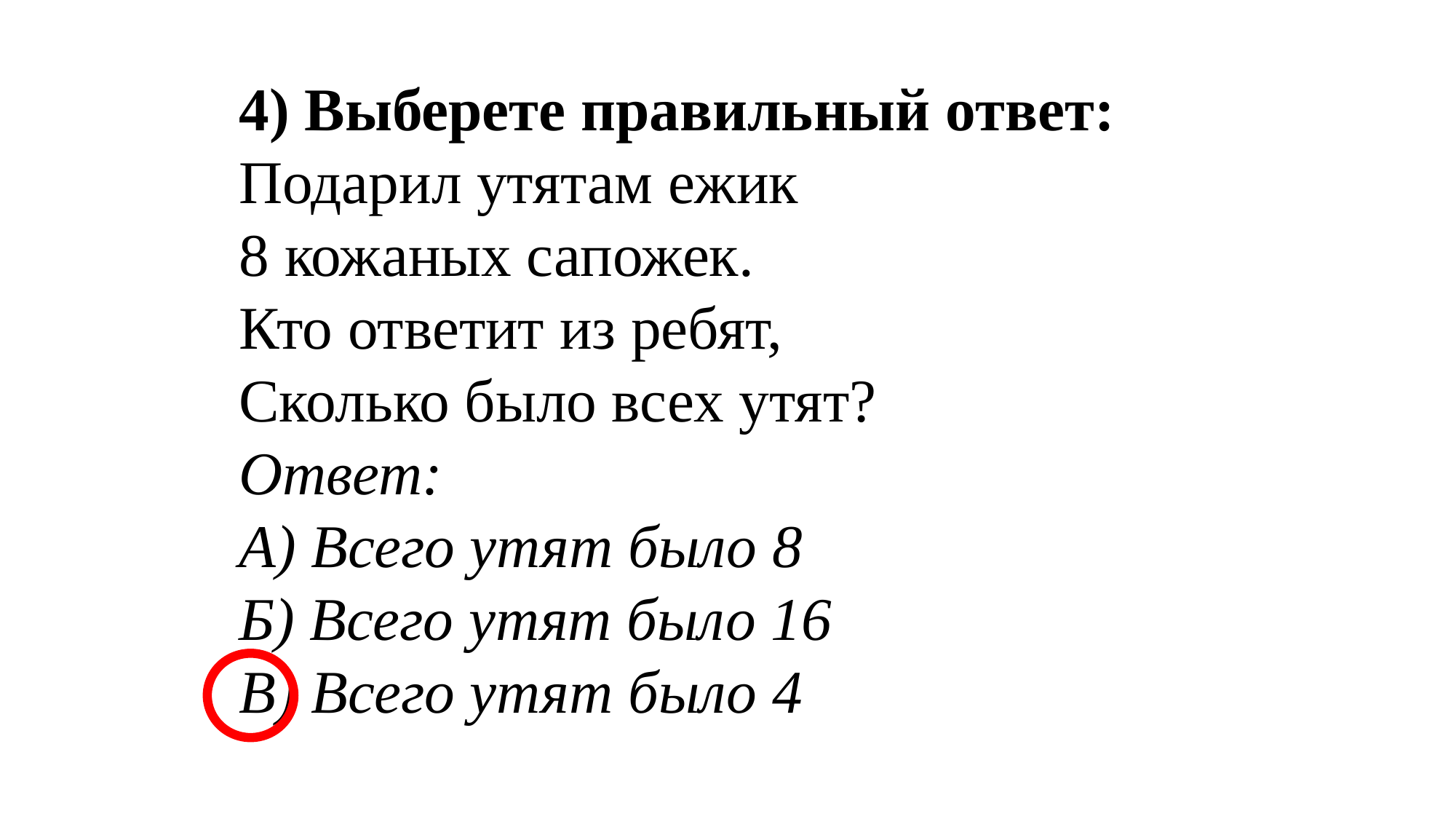

4) Выберете правильный ответ:
Подарил утятам ежик
8 кожаных сапожек.
Кто ответит из ребят,
Сколько было всех утят?
Ответ:
А) Всего утят было 8
Б) Всего утят было 16
В) Всего утят было 4